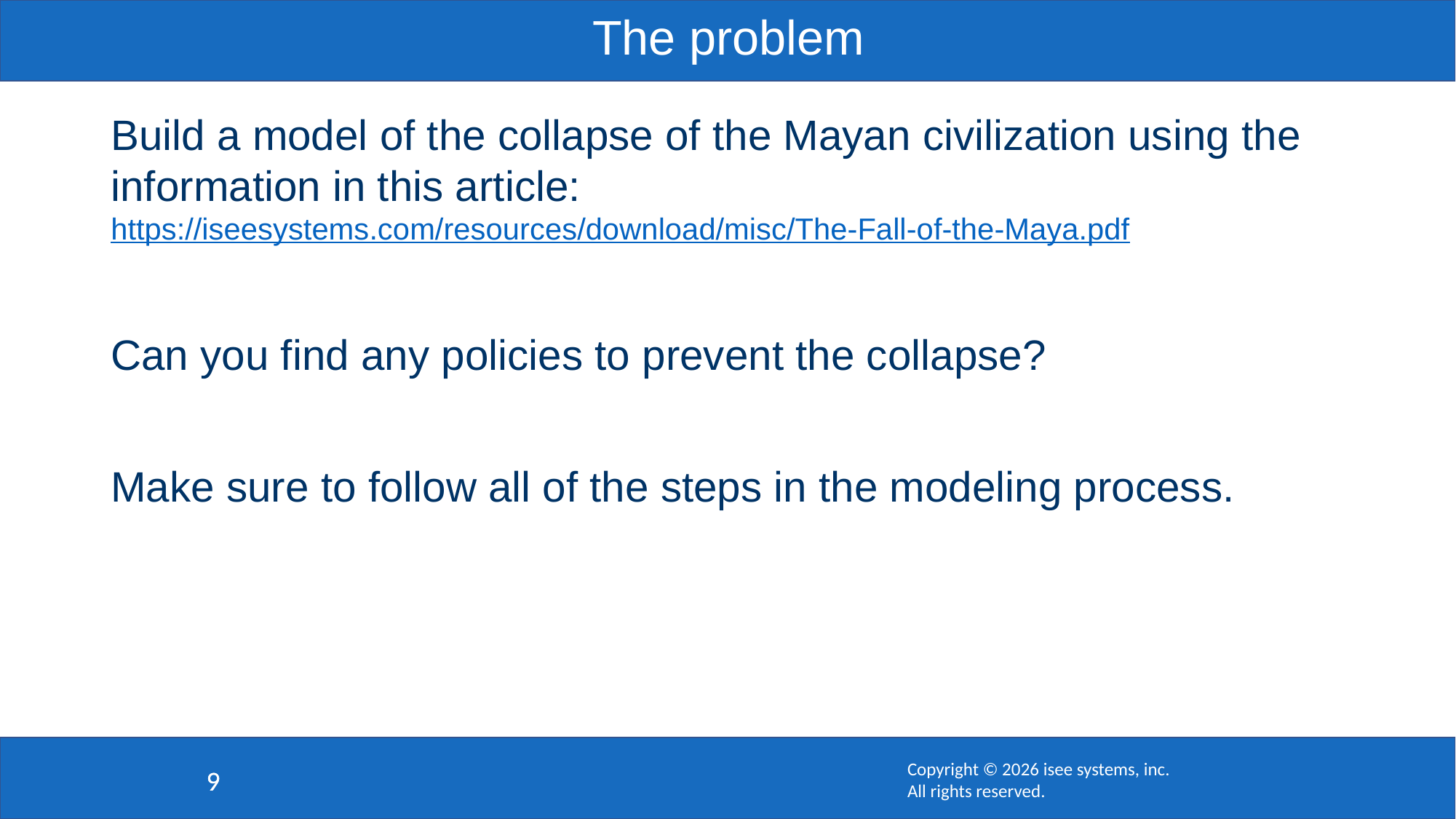

# The problem
Build a model of the collapse of the Mayan civilization using the information in this article:
https://iseesystems.com/resources/download/misc/The-Fall-of-the-Maya.pdf

Can you find any policies to prevent the collapse?

Make sure to follow all of the steps in the modeling process.